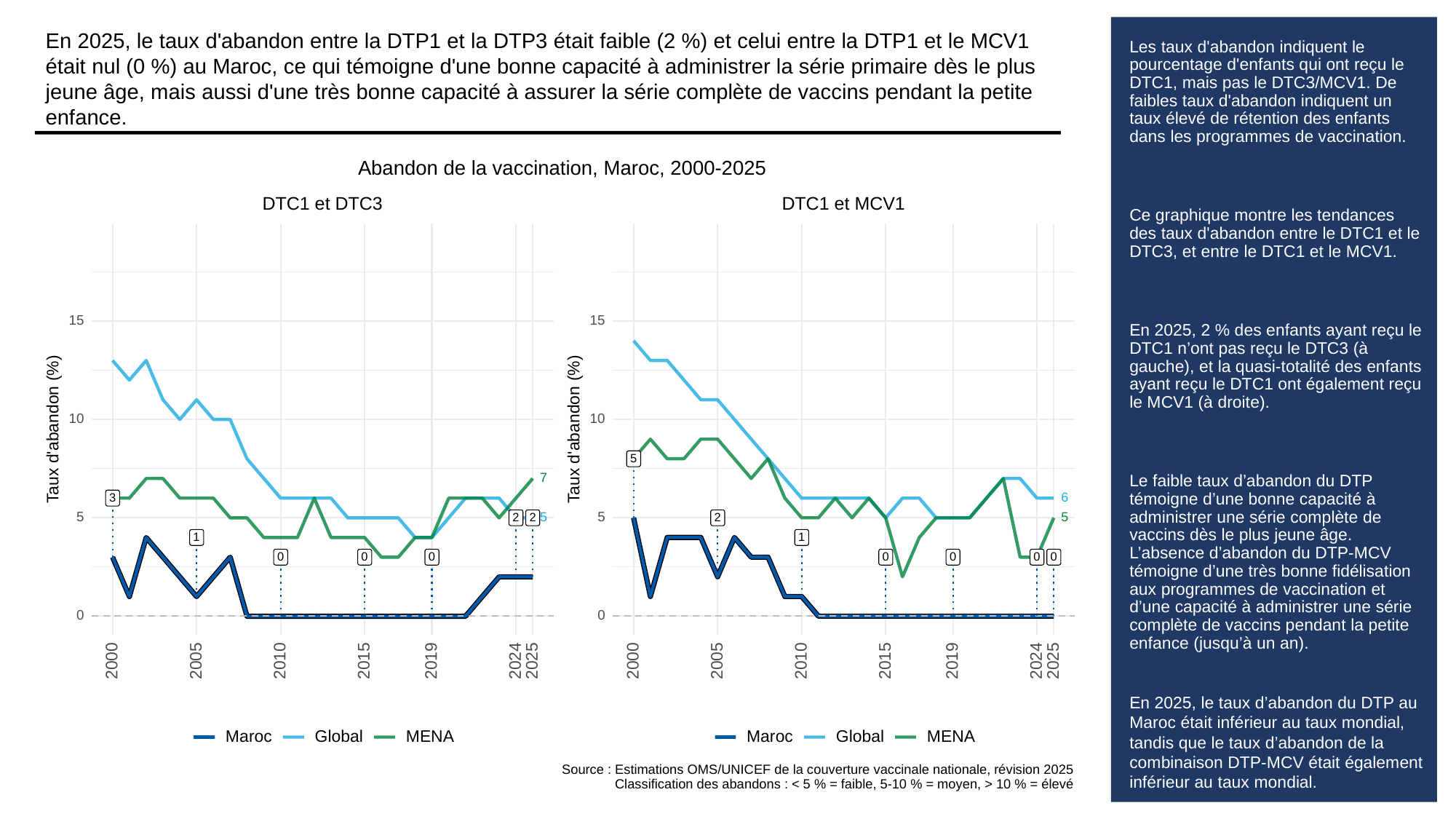

En 2025, le taux d'abandon entre la DTP1 et la DTP3 était faible (2 %) et celui entre la DTP1 et le MCV1 était nul (0 %) au Maroc, ce qui témoigne d'une bonne capacité à administrer la série primaire dès le plus jeune âge, mais aussi d'une très bonne capacité à assurer la série complète de vaccins pendant la petite enfance.
# Les taux d'abandon indiquent le pourcentage d'enfants qui ont reçu le DTC1, mais pas le DTC3/MCV1. De faibles taux d'abandon indiquent un taux élevé de rétention des enfants dans les programmes de vaccination.

Ce graphique montre les tendances des taux d'abandon entre le DTC1 et le DTC3, et entre le DTC1 et le MCV1.

En 2025, 2 % des enfants ayant reçu le DTC1 n’ont pas reçu le DTC3 (à gauche), et la quasi-totalité des enfants ayant reçu le DTC1 ont également reçu le MCV1 (à droite).

Le faible taux d’abandon du DTP témoigne d’une bonne capacité à administrer une série complète de vaccins dès le plus jeune âge. L’absence d’abandon du DTP-MCV témoigne d’une très bonne fidélisation aux programmes de vaccination et d’une capacité à administrer une série complète de vaccins pendant la petite enfance (jusqu’à un an).

En 2025, le taux d’abandon du DTP au Maroc était inférieur au taux mondial, tandis que le taux d’abandon de la combinaison DTP-MCV était également inférieur au taux mondial.

Abandon de la vaccination, Maroc, 2000-2025
DTC1 et DTC3
DTC1 et MCV1

15
15

10
10

Taux d'abandon (%)
Taux d'abandon (%)

5

7

6
3

5
5
5
5
2
2
2

1
1

0
0
0
0
0
0
0

0
0

2000
2005
2010
2015
2019
2024
2025
2000
2005
2010
2015
2019
2024
2025
Global
Global
Maroc
Maroc
MENA
MENA

Source : Estimations OMS/UNICEF de la couverture vaccinale nationale, révision 2025
Classification des abandons : < 5 % = faible, 5-10 % = moyen, > 10 % = élevé